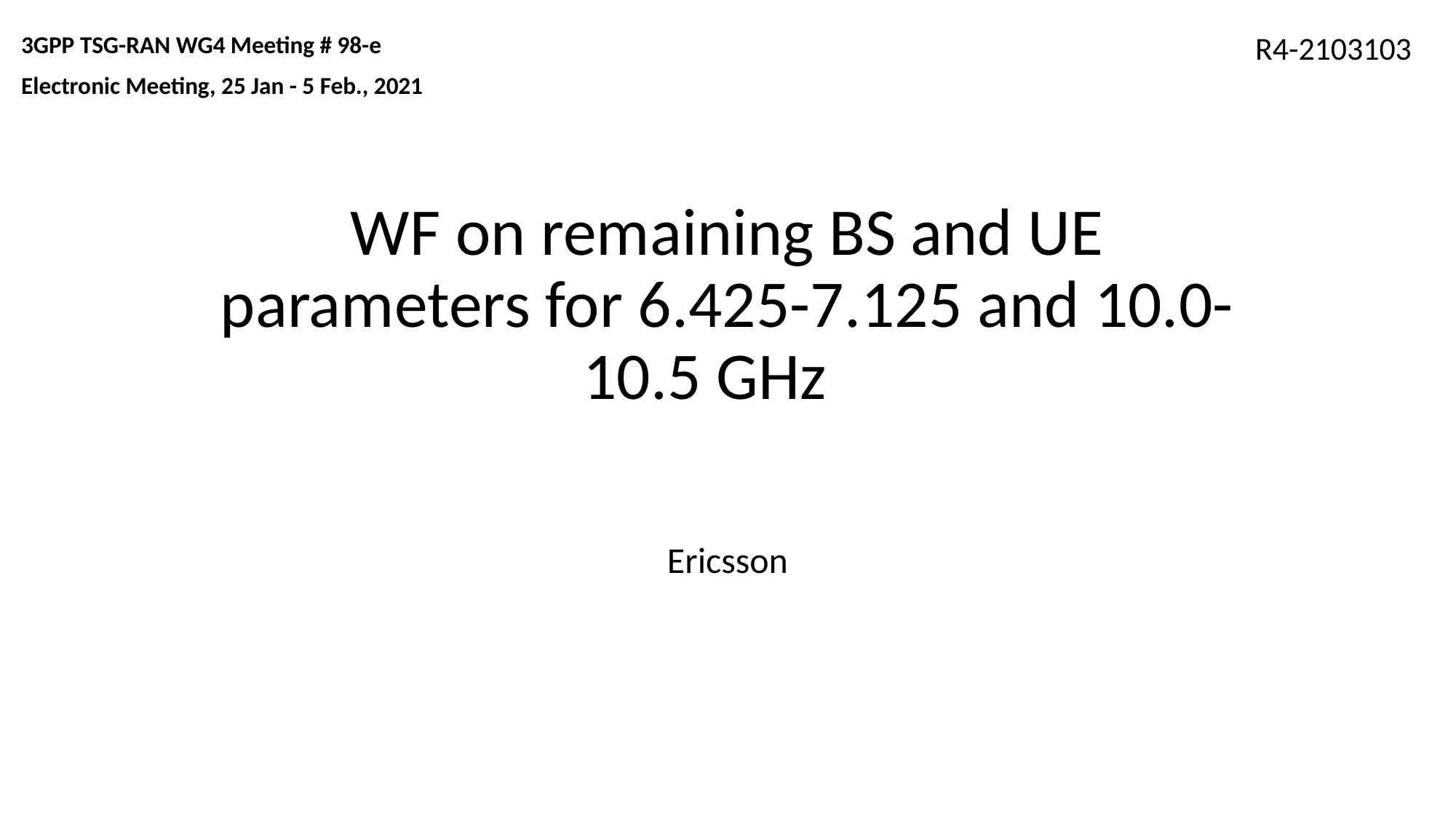

3GPP TSG-RAN WG4 Meeting # 98-e
Electronic Meeting, 25 Jan - 5 Feb., 2021
R4-2103103
# WF on remaining BS and UE parameters for 6.425-7.125 and 10.0-10.5 GHz
Ericsson